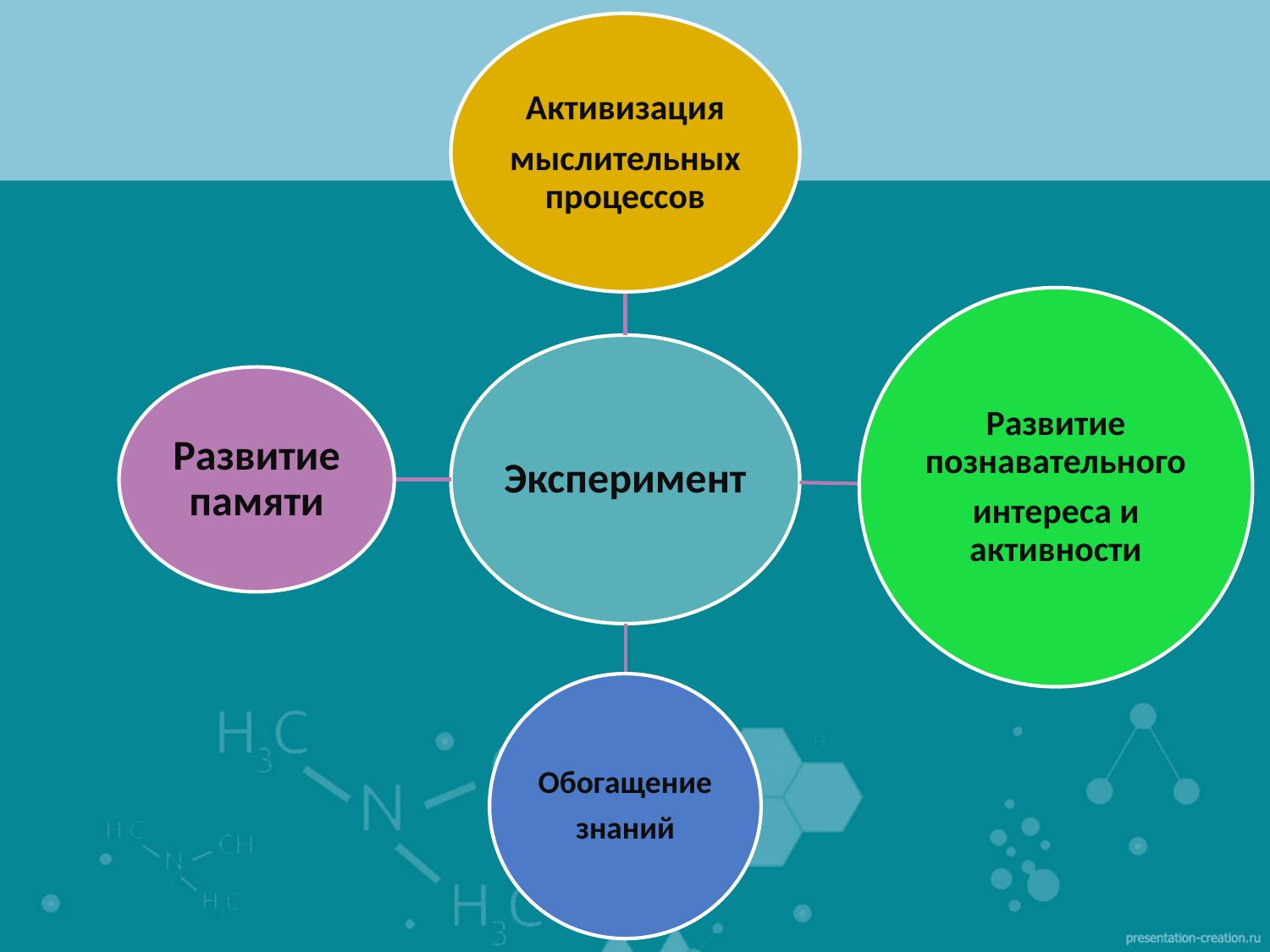

Эксперимент

Активизация
мыслительных процессов

Развитие познавательного
интереса и активности

Обогащение
знаний

Развитие памяти